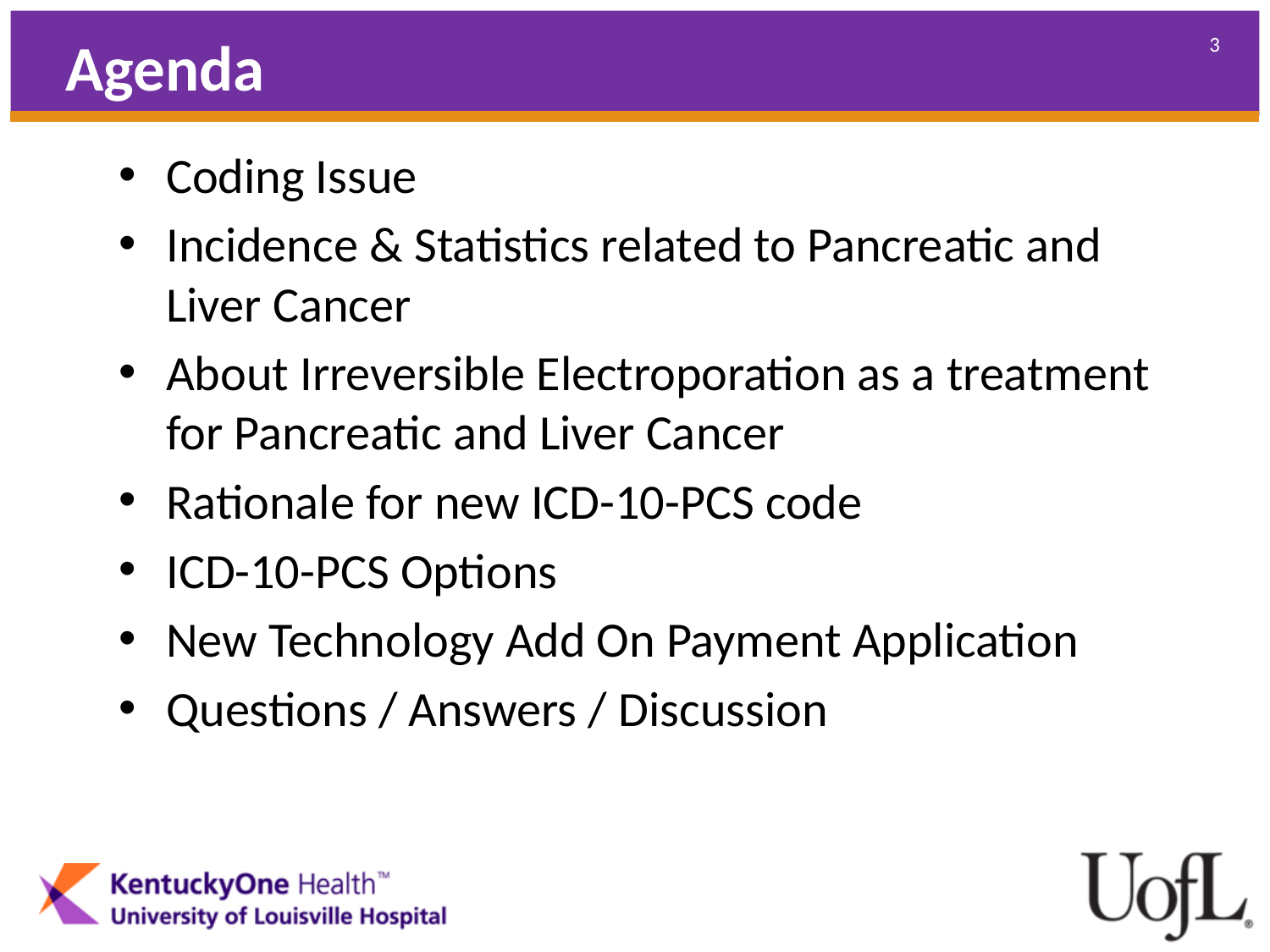

Agenda
Coding Issue
Incidence & Statistics related to Pancreatic and Liver Cancer
About Irreversible Electroporation as a treatment for Pancreatic and Liver Cancer
Rationale for new ICD-10-PCS code
ICD-10-PCS Options
New Technology Add On Payment Application
Questions / Answers / Discussion